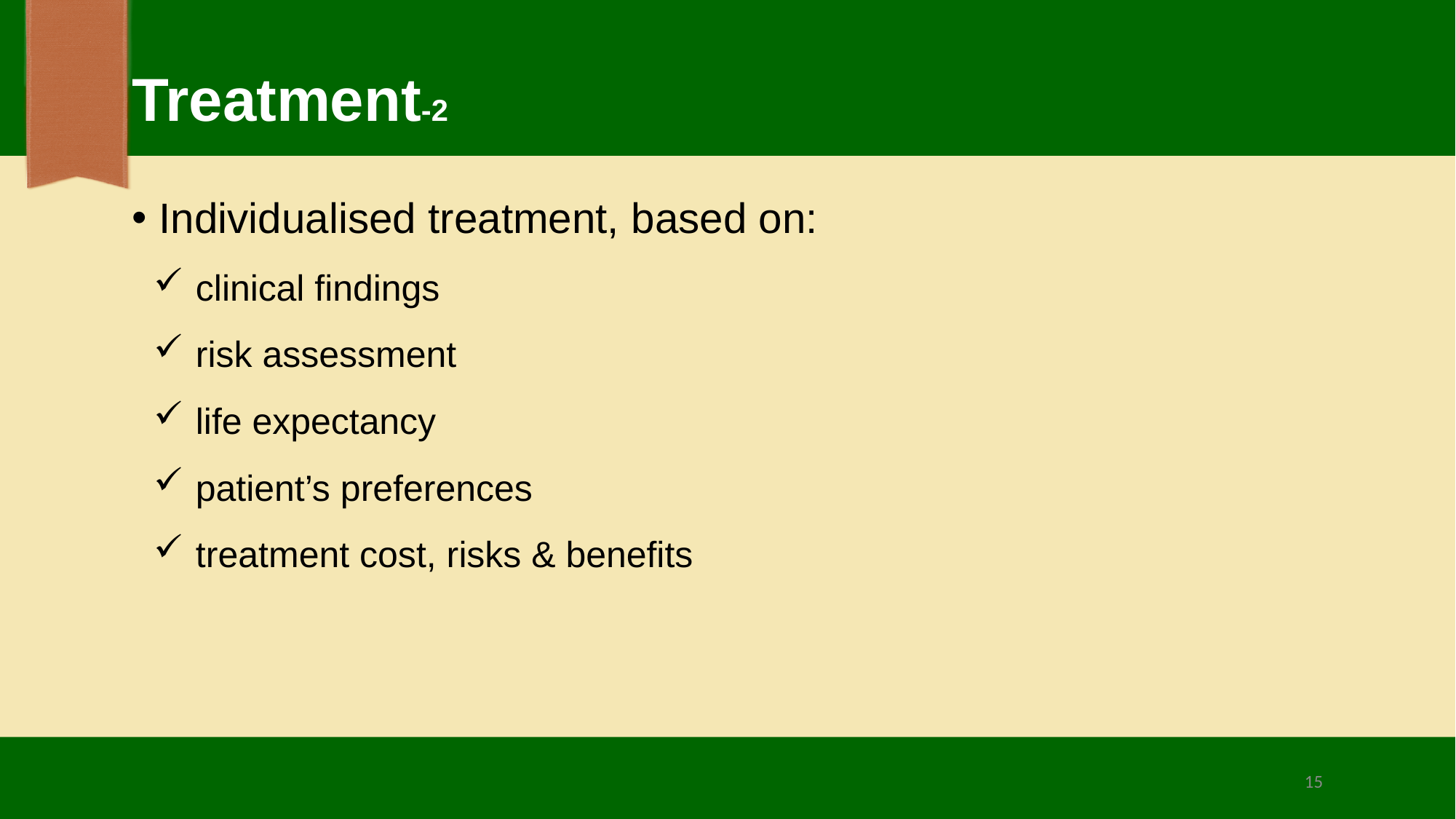

# Treatment-2
Individualised treatment, based on:
clinical findings
risk assessment
life expectancy
patient’s preferences
treatment cost, risks & benefits

15